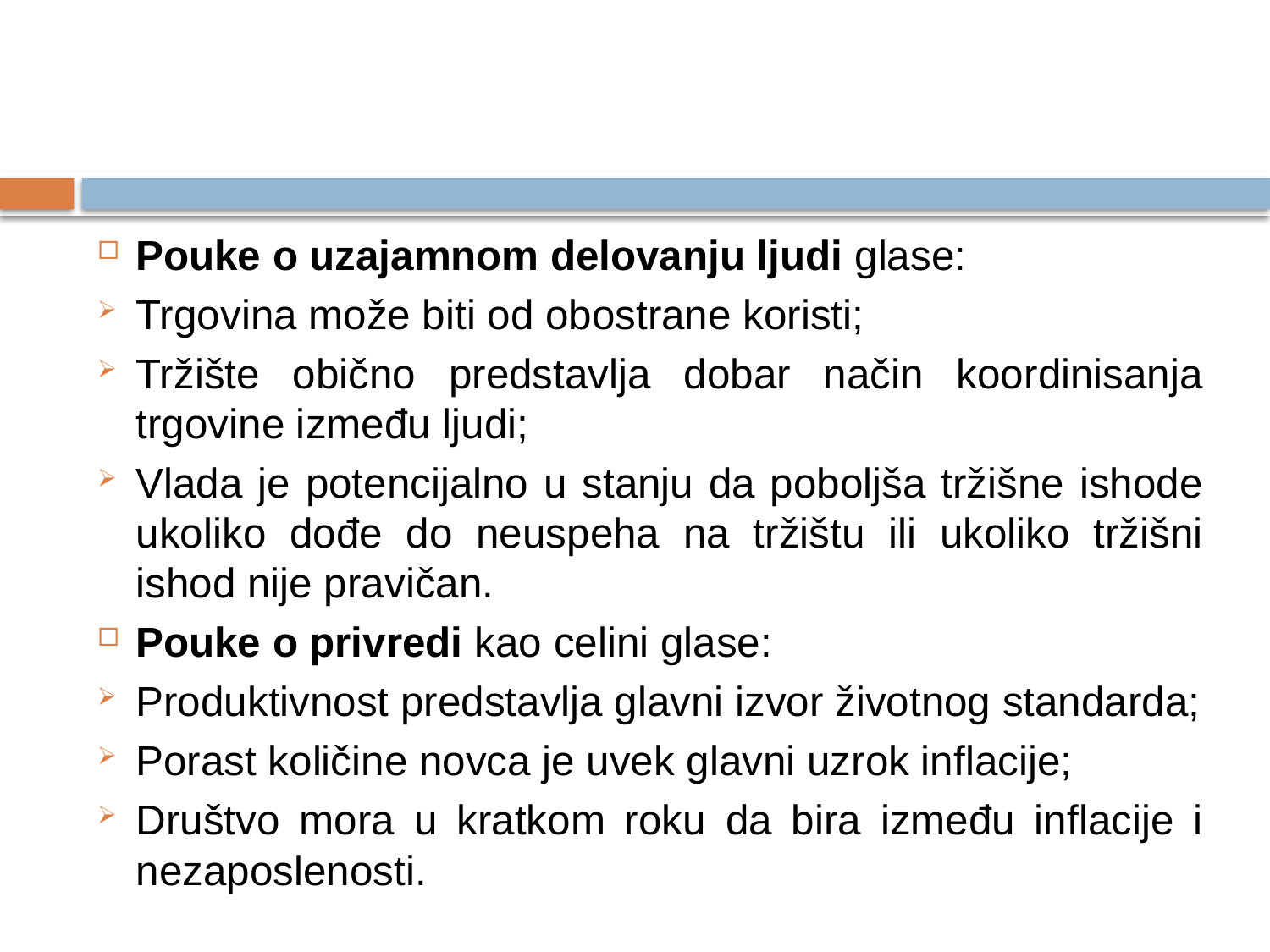

#
Pouke o uzajamnom delovanju ljudi glase:
Trgovina može biti od obostrane koristi;
Tržište obično predstavlja dobar način koordinisanja trgovine između ljudi;
Vlada je potencijalno u stanju da poboljša tržišne ishode ukoliko dođe do neuspeha na tržištu ili ukoliko tržišni ishod nije pravičan.
Pouke o privredi kao celini glase:
Produktivnost predstavlja glavni izvor životnog standarda;
Porast količine novca je uvek glavni uzrok inflacije;
Društvo mora u kratkom roku da bira između inflacije i nezaposlenosti.